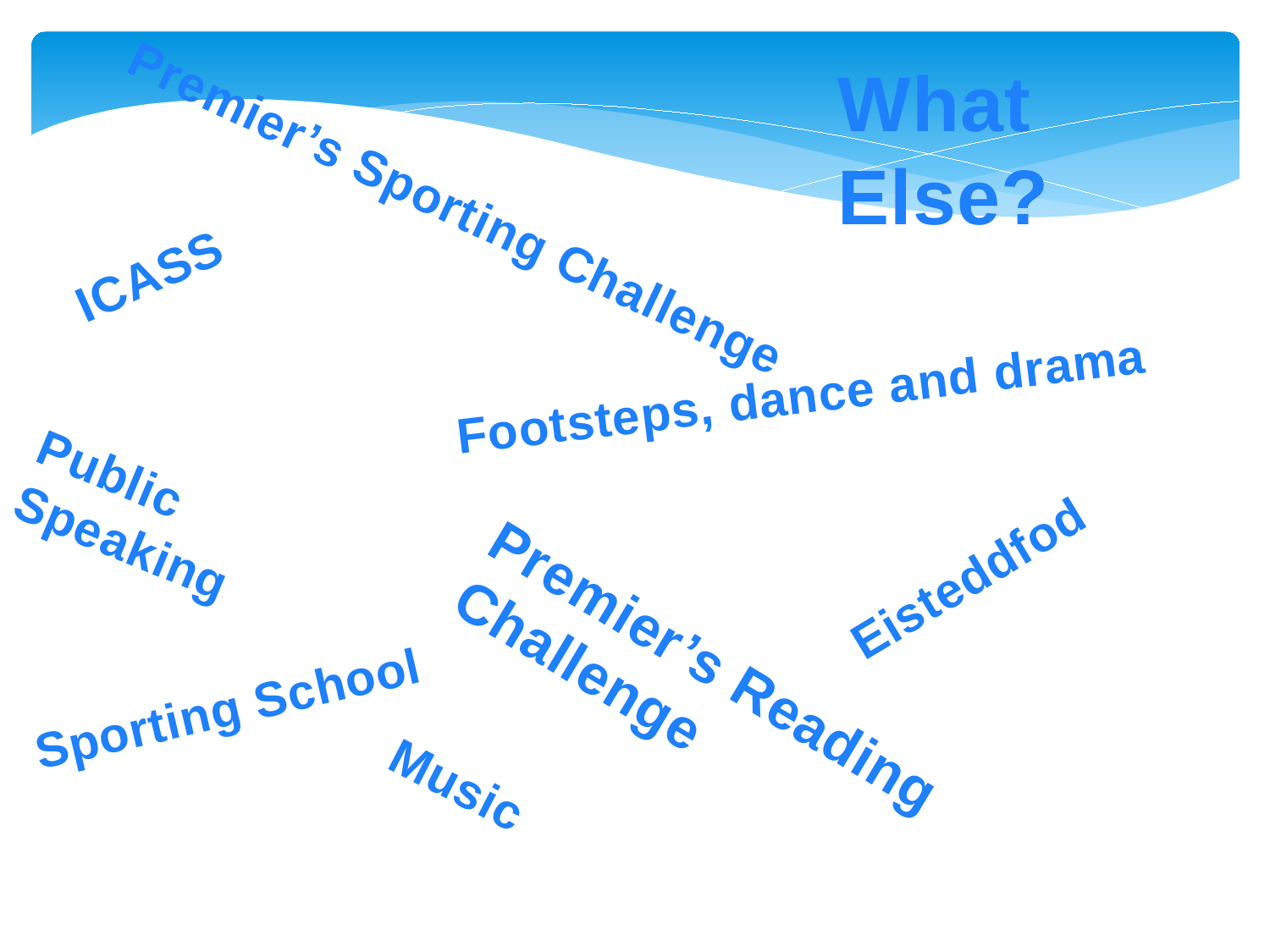

What Else?
Premier’s Sporting Challenge
ICASS
Footsteps, dance and drama
Public Speaking
Eisteddfod
Sporting School
Premier’s Reading Challenge
Music